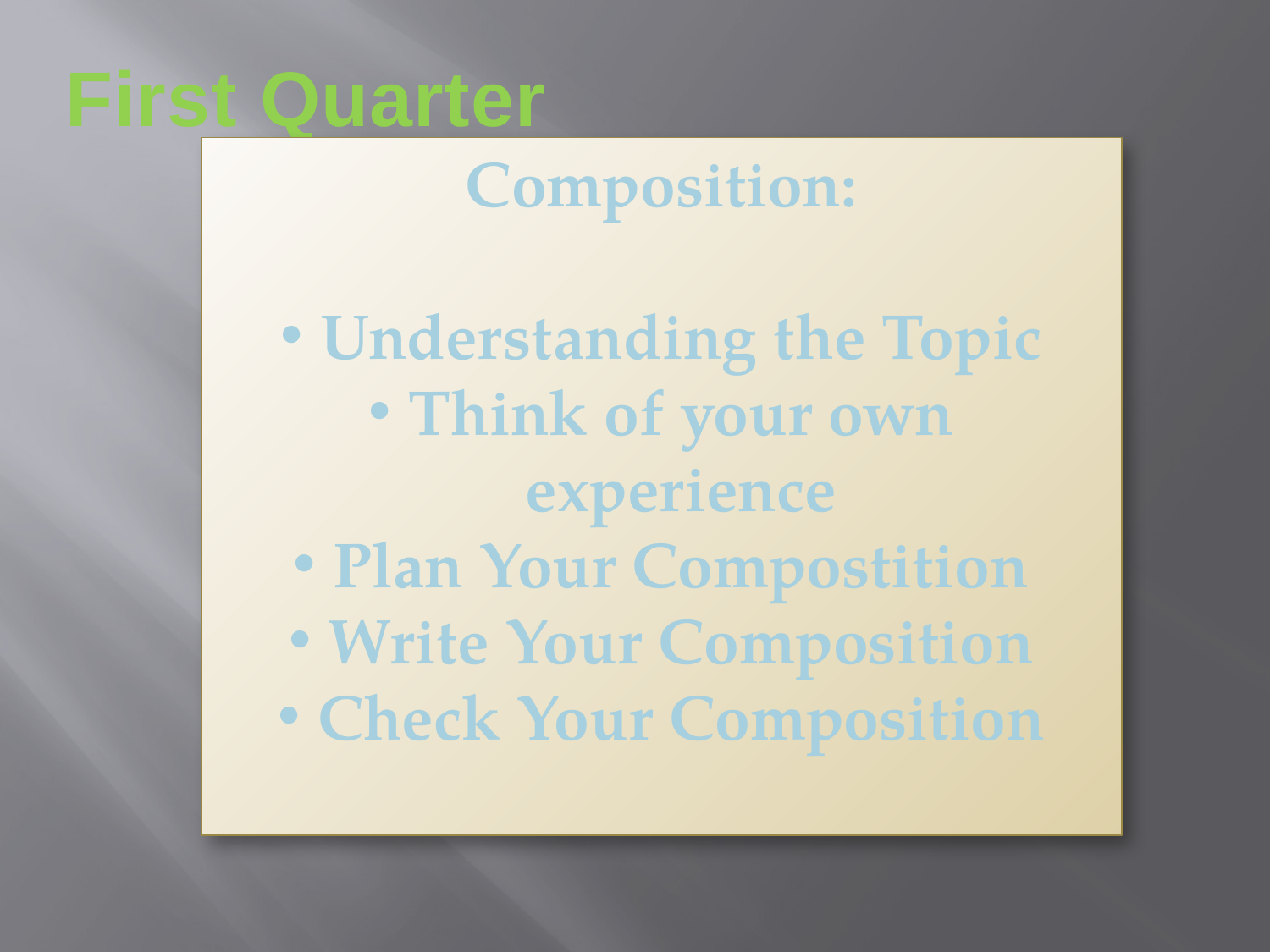

First Quarter
Composition:

Understanding the Topic
Think of your own experience
Plan Your Compostition
Write Your Composition
Check Your Composition